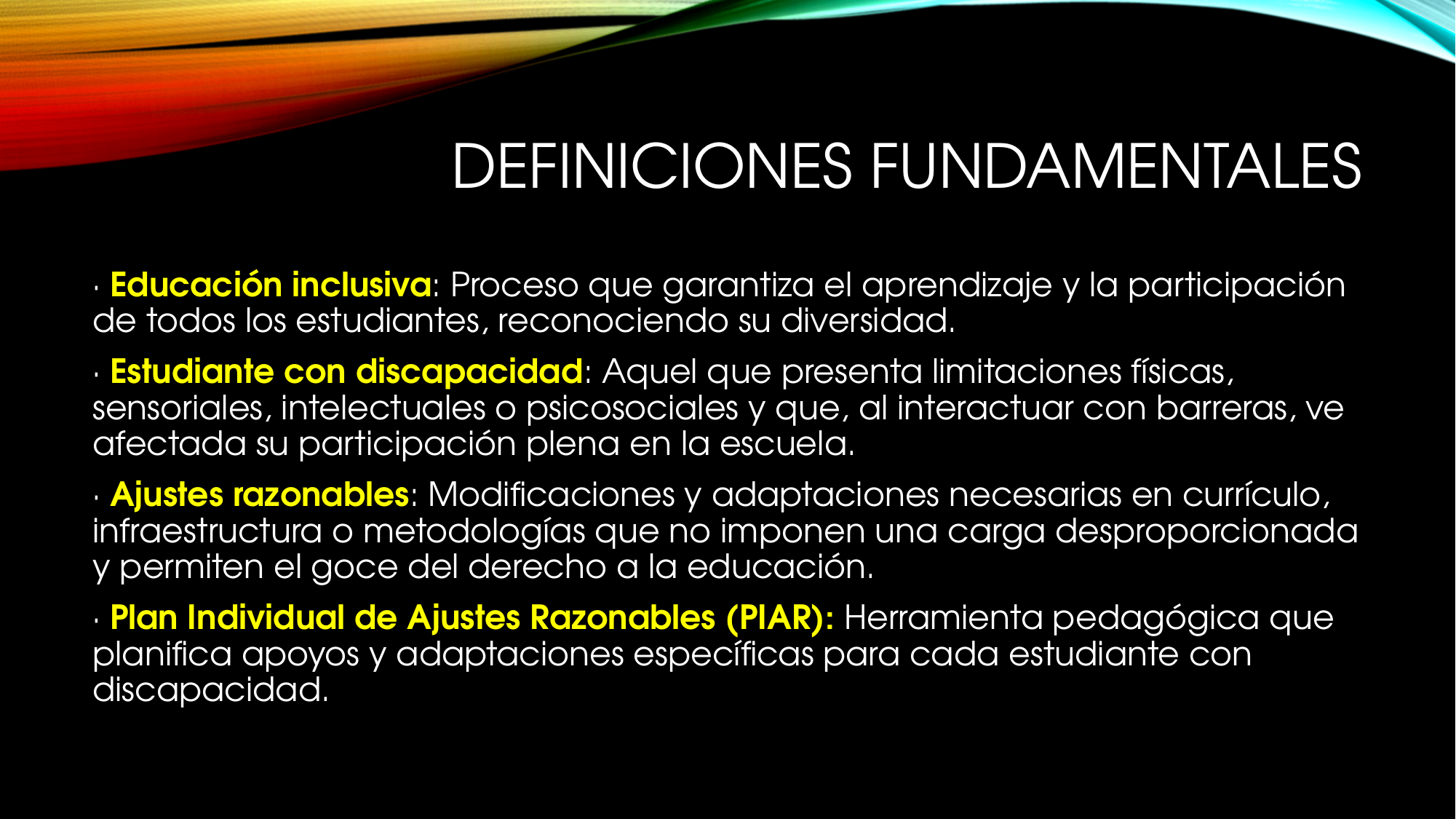

# Definiciones Fundamentales
· Educación inclusiva: Proceso que garantiza el aprendizaje y la participación de todos los estudiantes, reconociendo su diversidad.
· Estudiante con discapacidad: Aquel que presenta limitaciones físicas, sensoriales, intelectuales o psicosociales y que, al interactuar con barreras, ve afectada su participación plena en la escuela.
· Ajustes razonables: Modificaciones y adaptaciones necesarias en currículo, infraestructura o metodologías que no imponen una carga desproporcionada y permiten el goce del derecho a la educación.
· Plan Individual de Ajustes Razonables (PIAR): Herramienta pedagógica que planifica apoyos y adaptaciones específicas para cada estudiante con discapacidad.